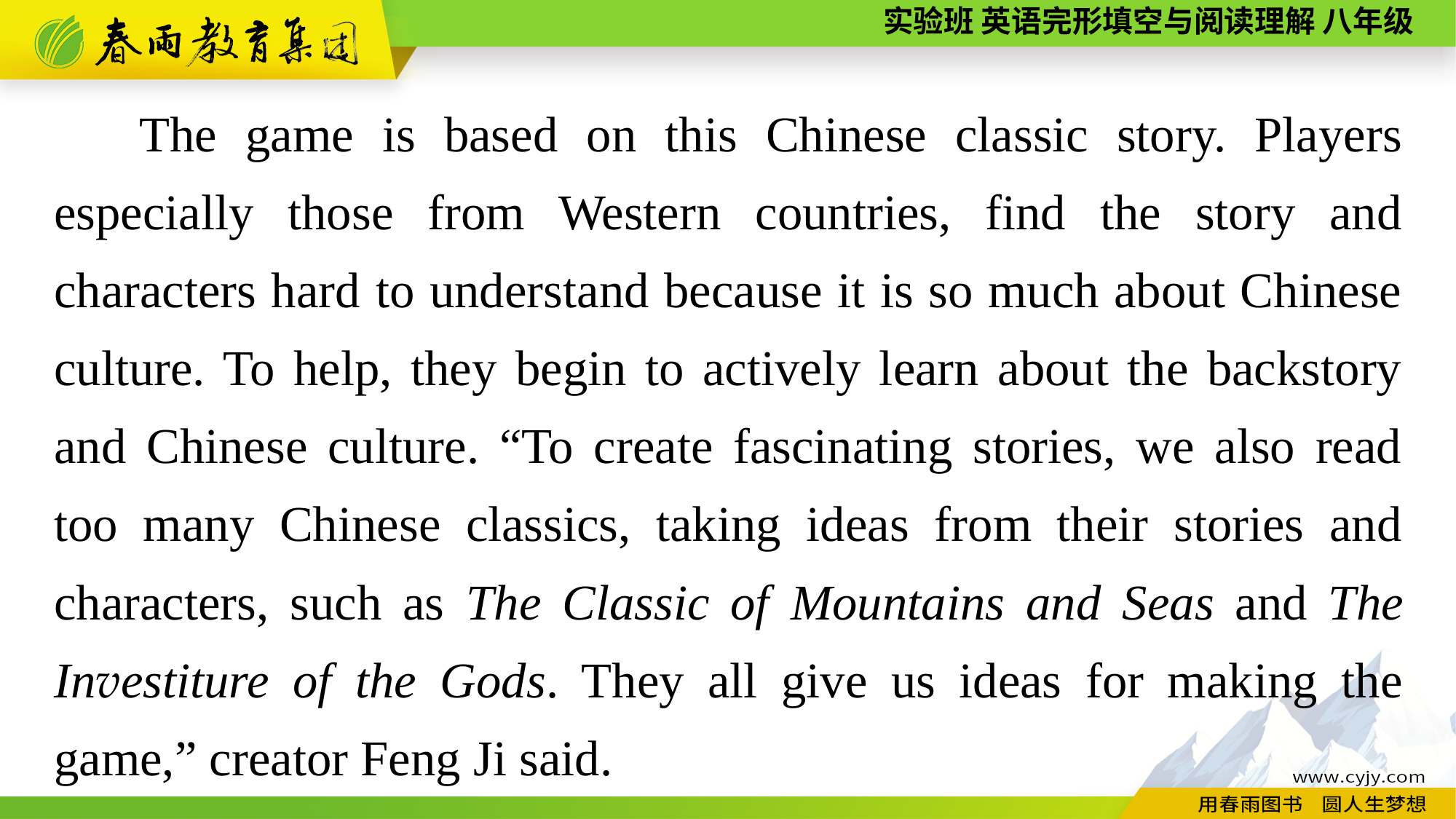

The game is based on this Chinese classic story. Players especially those from Western countries, find the story and characters hard to understand because it is so much about Chinese culture. To help, they begin to actively learn about the backstory and Chinese culture. “To create fascinating stories, we also read too many Chinese classics, taking ideas from their stories and characters, such as The Classic of Mountains and Seas and The Investiture of the Gods. They all give us ideas for making the game,” creator Feng Ji said.